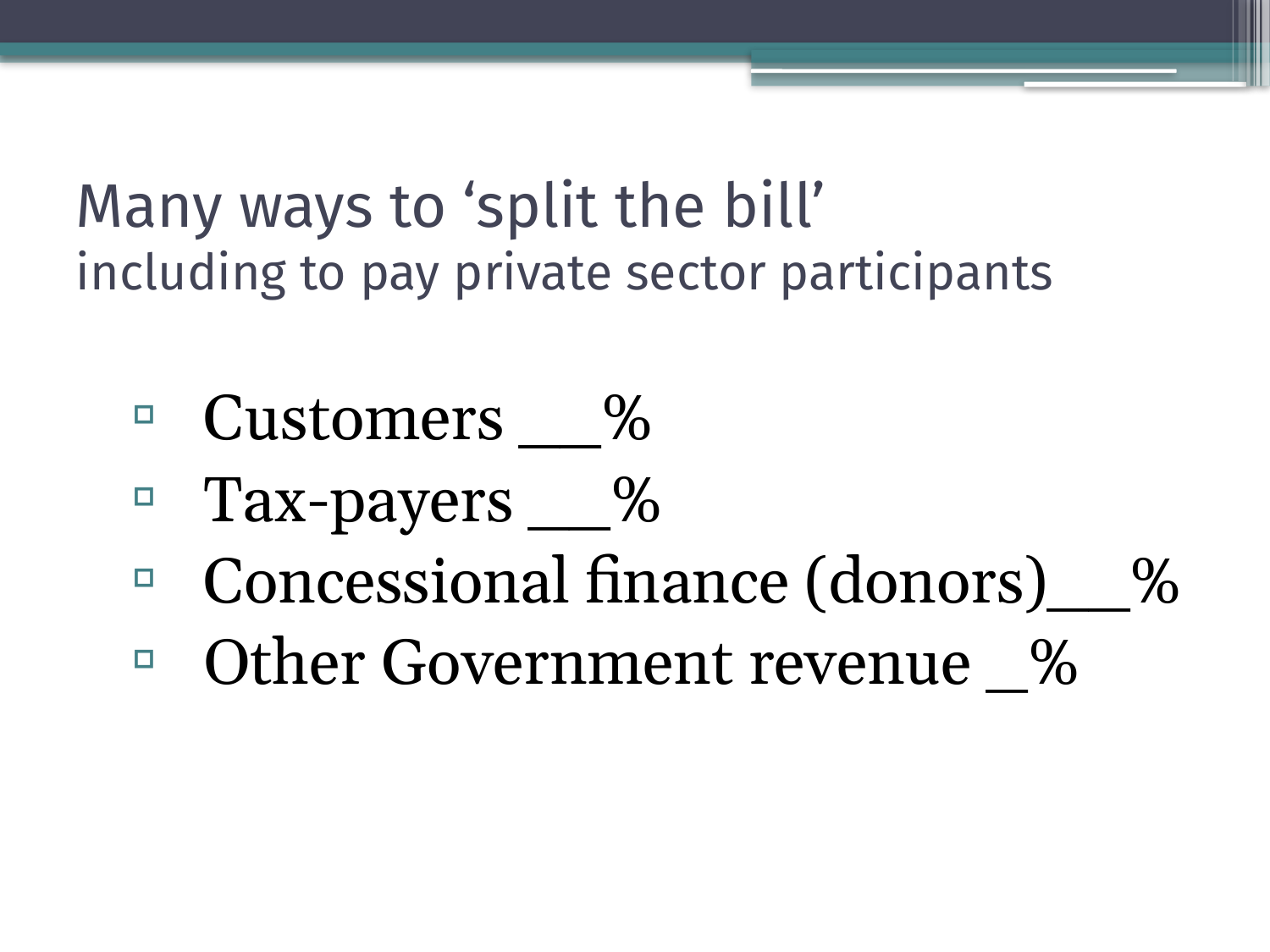

# Many ways to ‘split the bill’ including to pay private sector participants
Customers __%
Tax-payers __%
Concessional finance (donors)__%
Other Government revenue _%